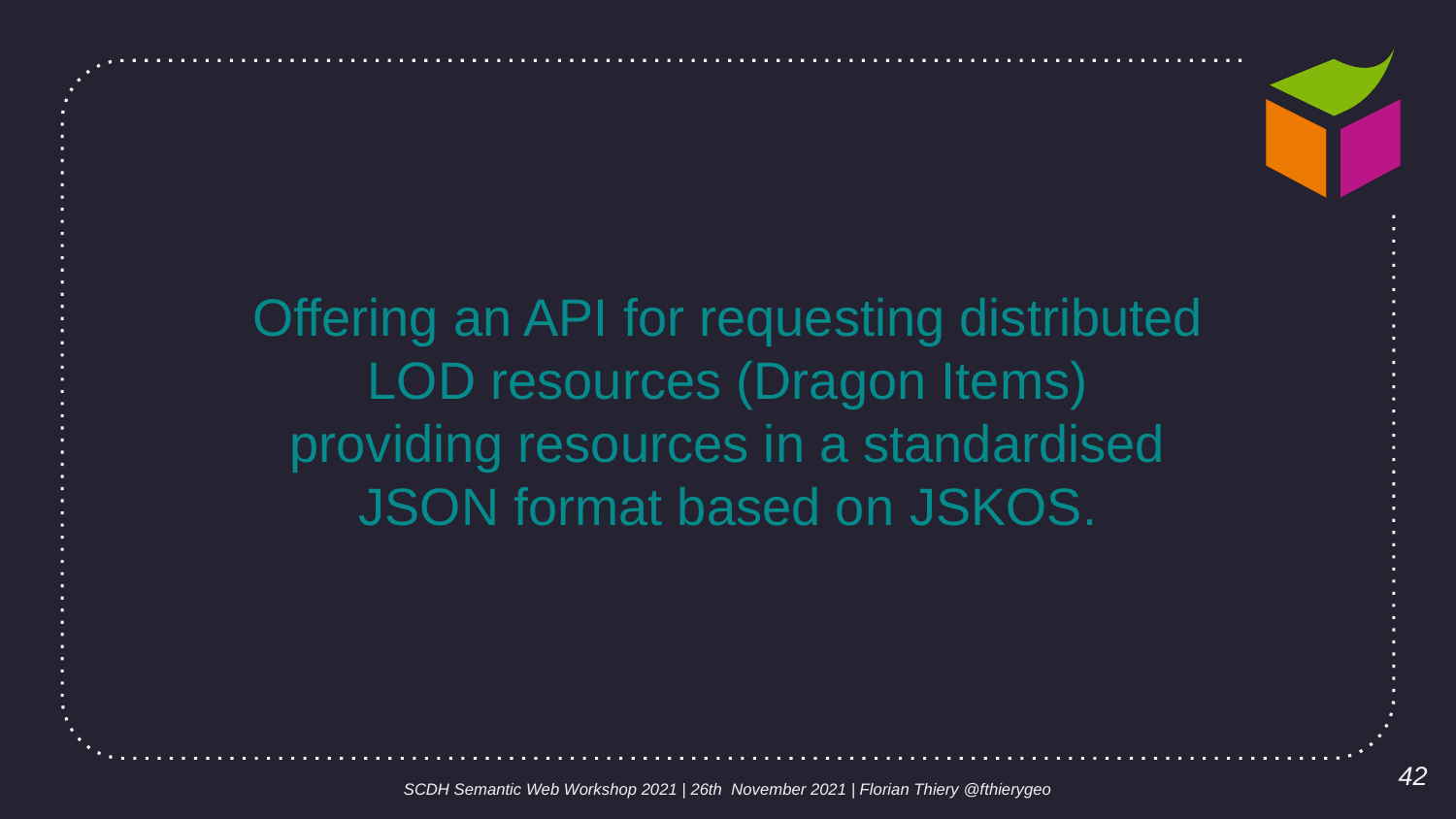

# Offering an API for requesting distributed LOD resources (Dragon Items) providing resources in a standardised JSON format based on JSKOS.
42